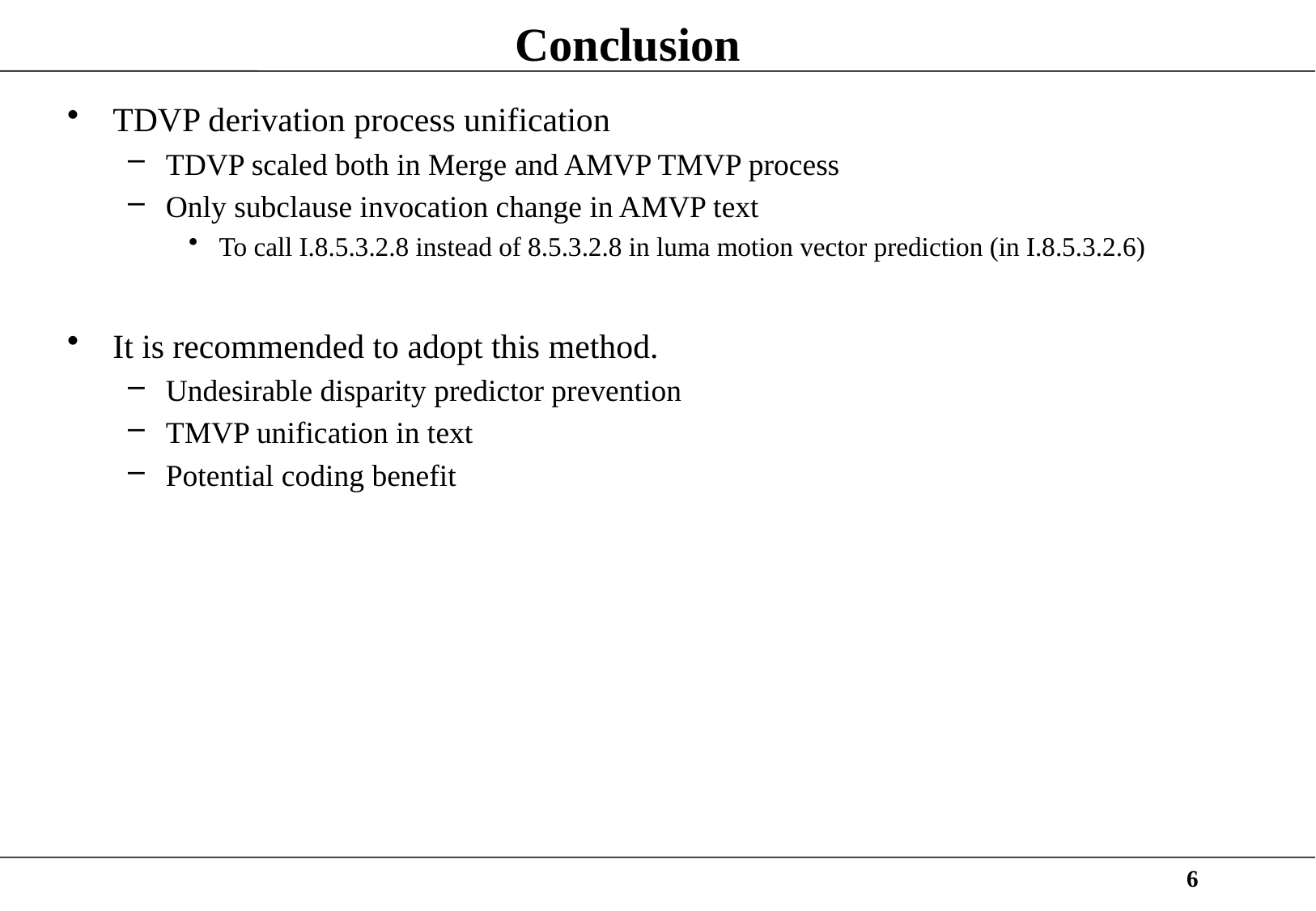

# Conclusion
TDVP derivation process unification
TDVP scaled both in Merge and AMVP TMVP process
Only subclause invocation change in AMVP text
To call I.8.5.3.2.8 instead of 8.5.3.2.8 in luma motion vector prediction (in I.8.5.3.2.6)

It is recommended to adopt this method.
Undesirable disparity predictor prevention
TMVP unification in text
Potential coding benefit
6